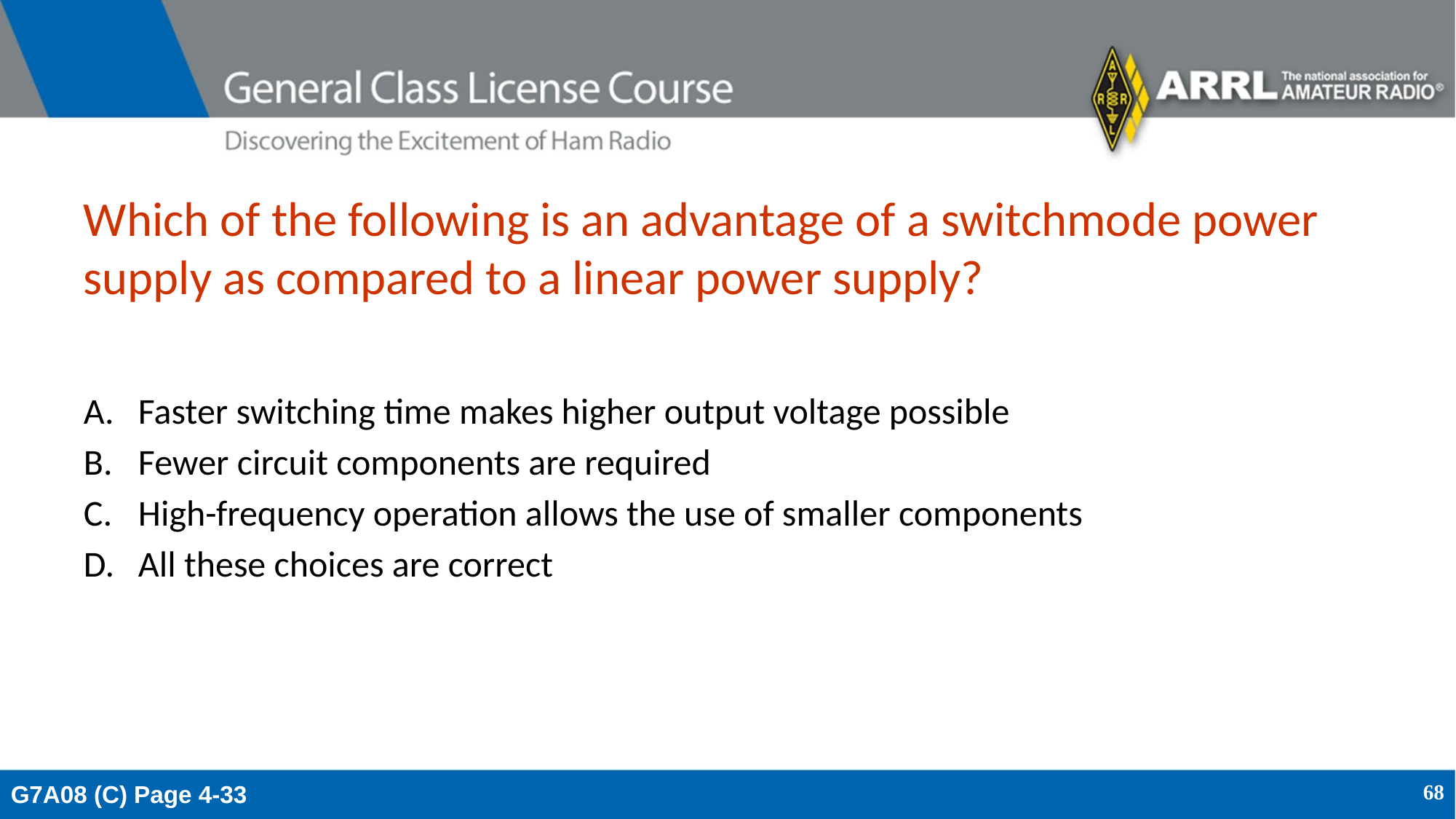

# Which of the following is an advantage of a switchmode power supply as compared to a linear power supply?
Faster switching time makes higher output voltage possible
Fewer circuit components are required
High-frequency operation allows the use of smaller components
All these choices are correct
G7A08 (C) Page 4-33
68